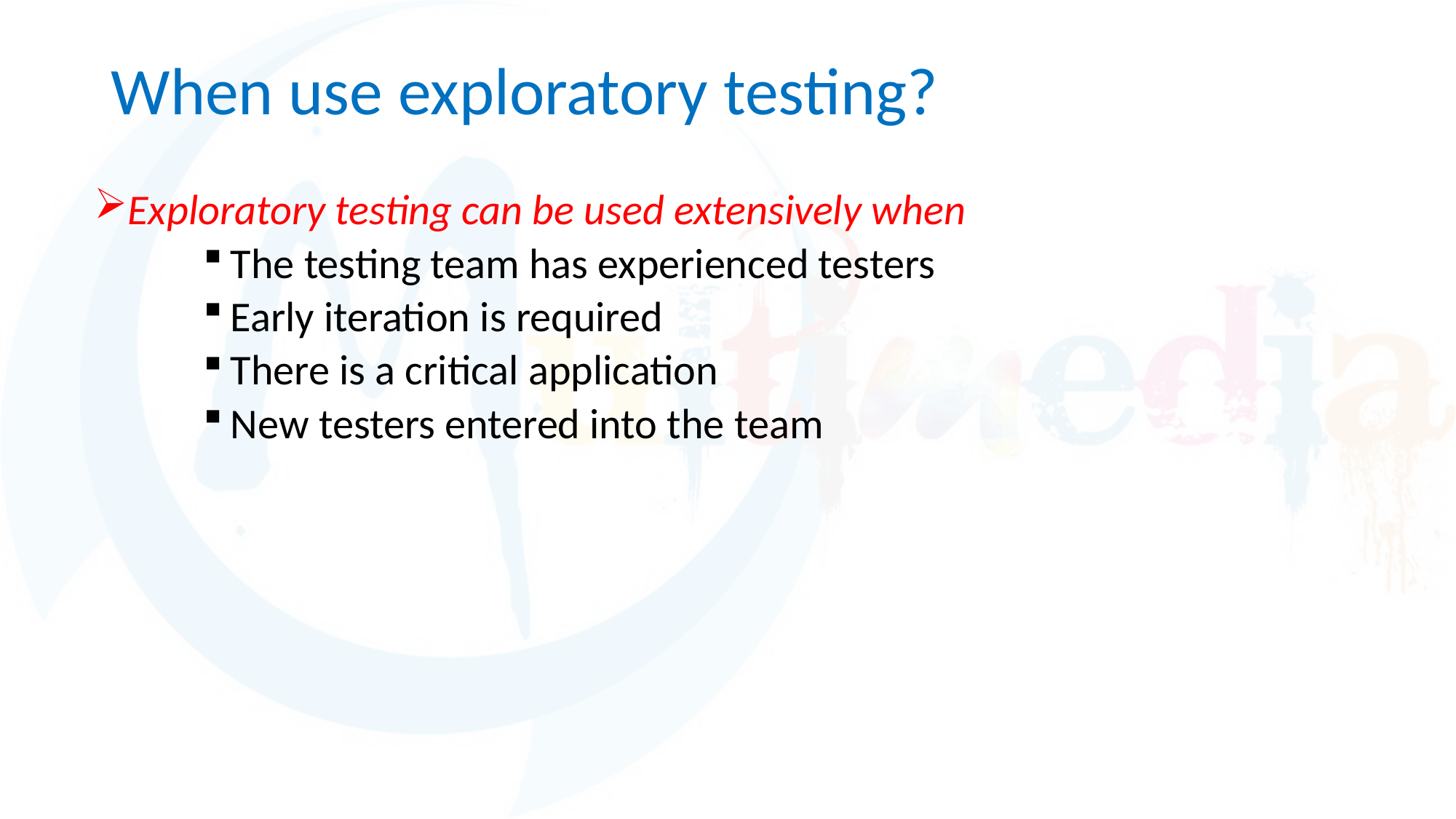

# When use exploratory testing?
Exploratory testing can be used extensively when
The testing team has experienced testers
Early iteration is required
There is a critical application
New testers entered into the team